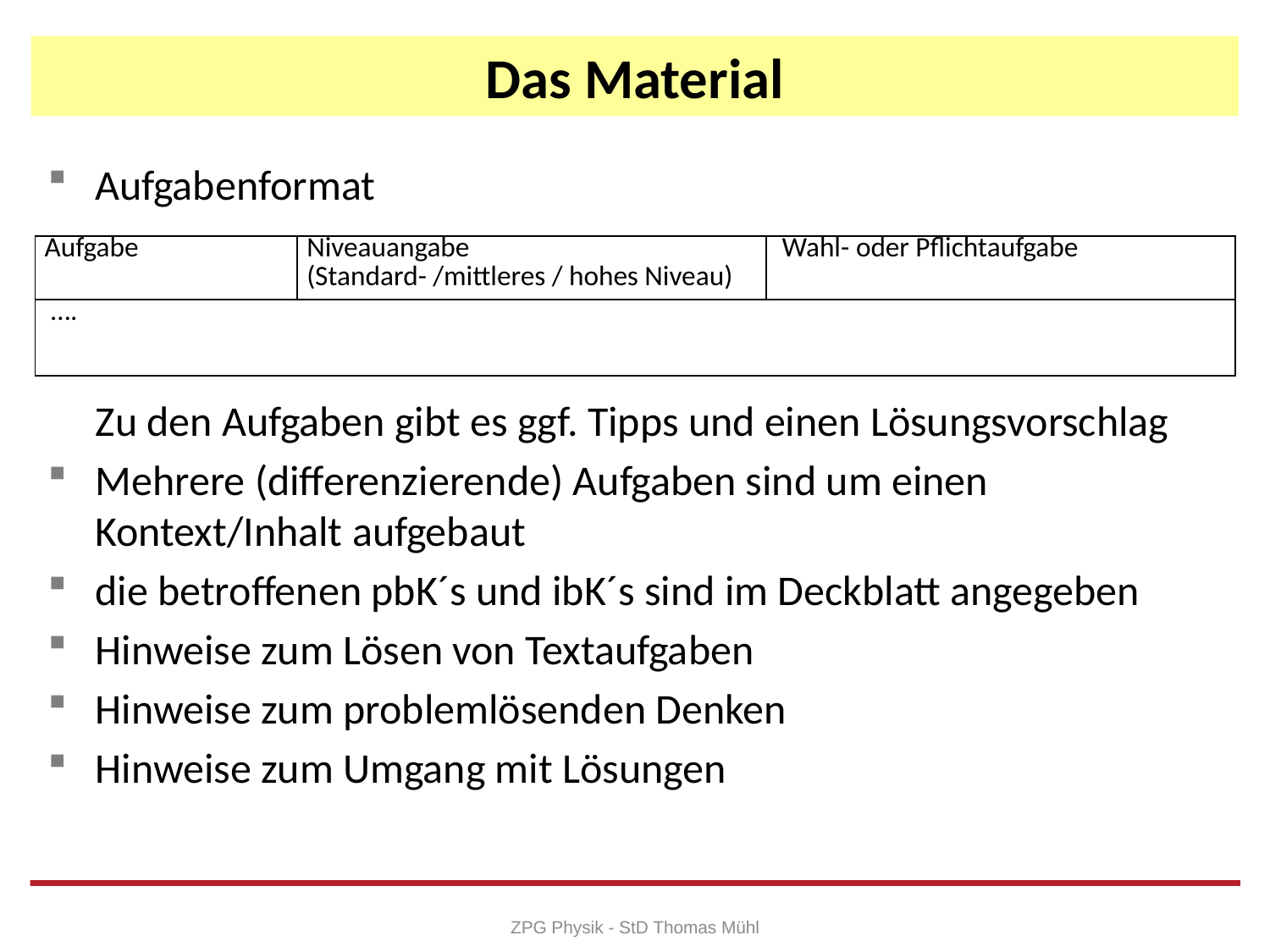

# Das Material
Aufgabenformat

     Zu den Aufgaben gibt es ggf. Tipps und einen Lösungsvorschlag
Mehrere (differenzierende) Aufgaben sind um einen Kontext/Inhalt aufgebaut
die betroffenen pbK´s und ibK´s sind im Deckblatt angegeben
Hinweise zum Lösen von Textaufgaben
Hinweise zum problemlösenden Denken
Hinweise zum Umgang mit Lösungen

| Aufgabe | Niveauangabe (Standard- /mittleres / hohes Niveau) | Wahl- oder Pflichtaufgabe |
| --- | --- | --- |
| …. |  |  |
ZPG Physik - StD Thomas Mühl